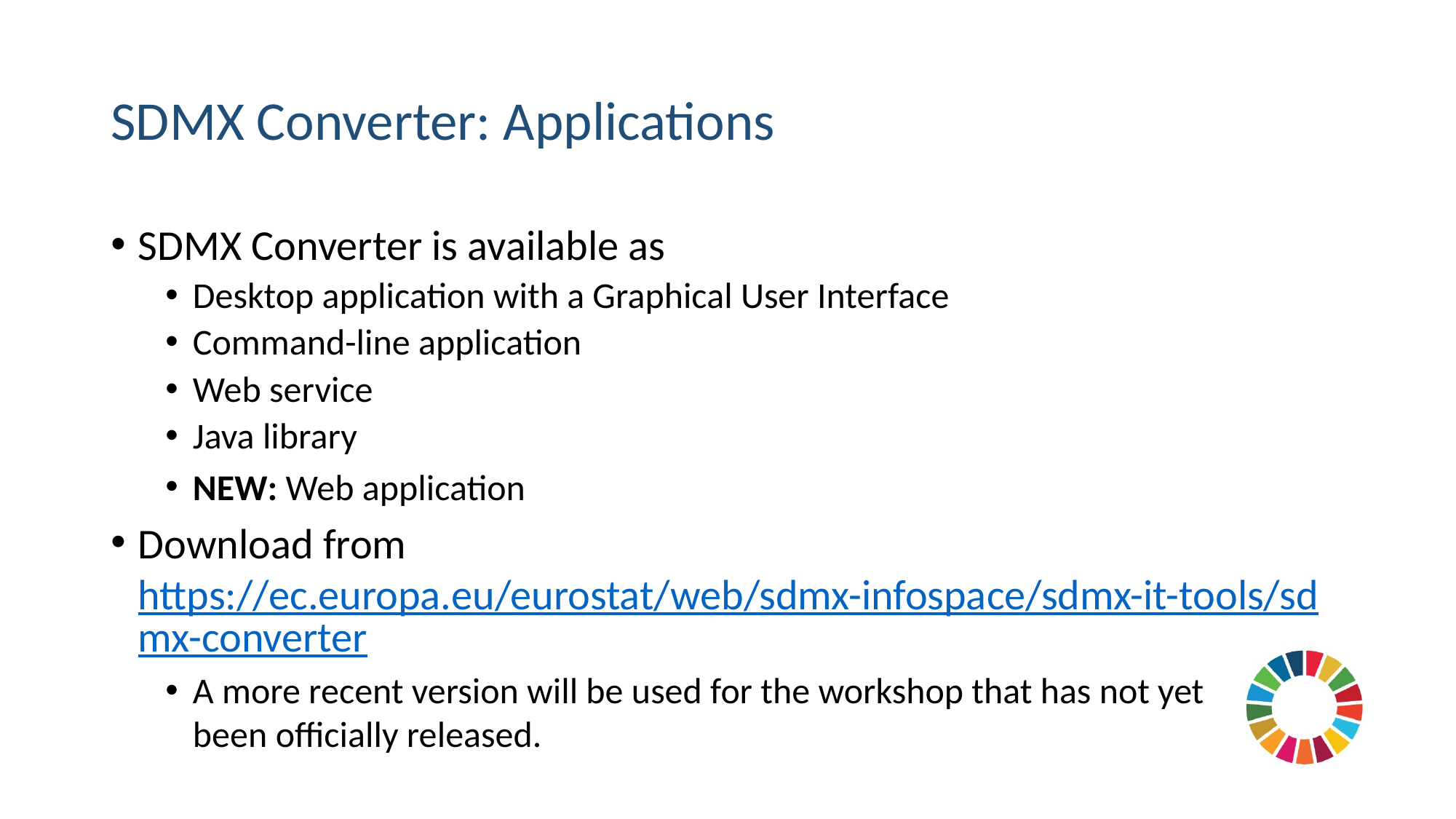

# SDMX Converter: Applications
SDMX Converter is available as
Desktop application with a Graphical User Interface
Command-line application
Web service
Java library
NEW: Web application
Download from https://ec.europa.eu/eurostat/web/sdmx-infospace/sdmx-it-tools/sdmx-converter
A more recent version will be used for the workshop that has not yet been officially released.